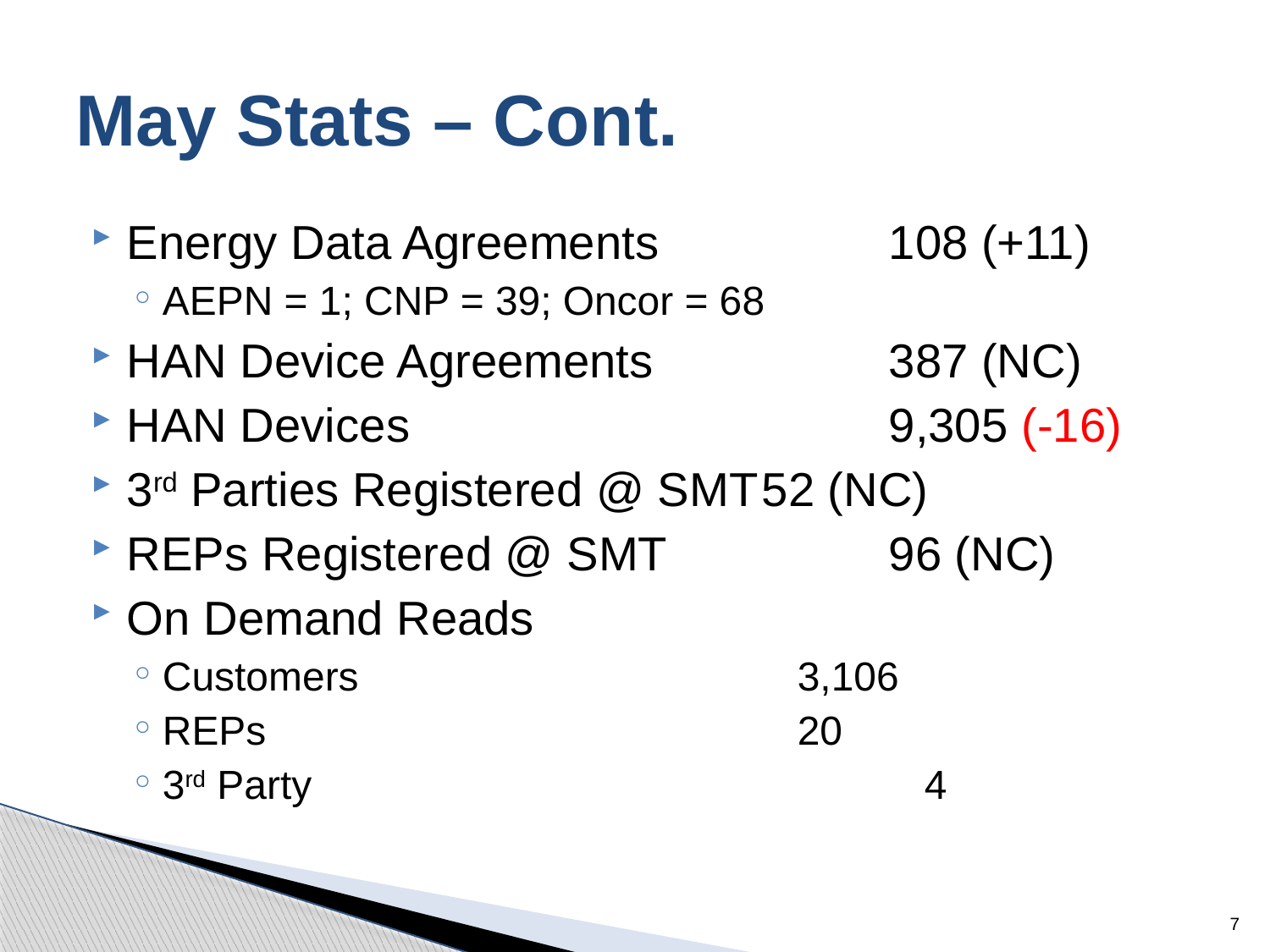

# May Stats – Cont.
Energy Data Agreements		108 (+11)
AEPN = 1; CNP = 39; Oncor = 68
HAN Device Agreements		387 (NC)
HAN Devices				9,305 (-16)
3rd Parties Registered @ SMT	52 (NC)
REPs Registered @ SMT		96 (NC)
On Demand Reads
Customers				3,106
REPs					20
3rd Party					4

7